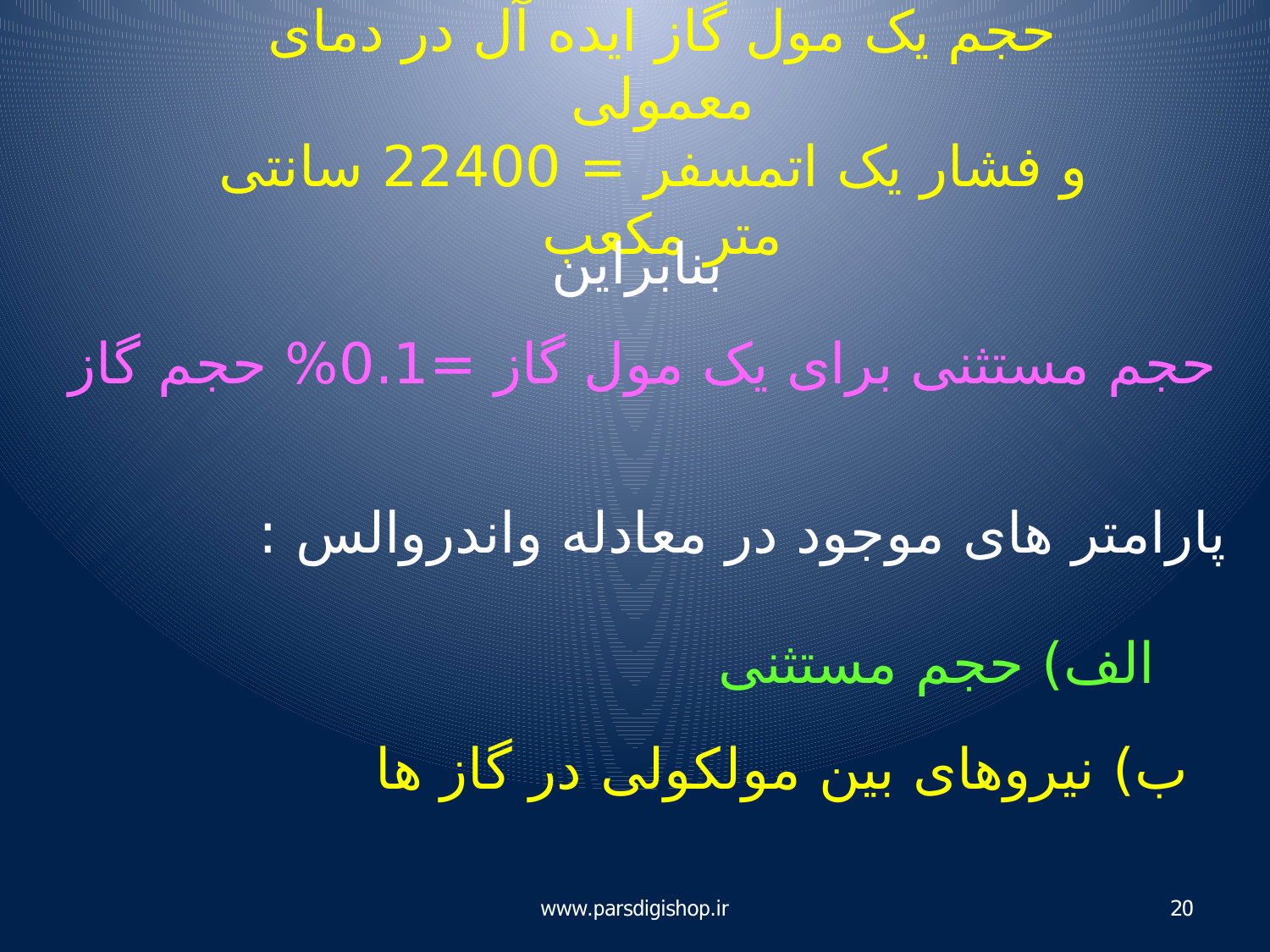

حجم یک مول گاز ایده آل در دمای معمولی
 و فشار یک اتمسفر = 22400 سانتی متر مکعب
بنابراین
حجم مستثنی برای یک مول گاز =0.1% حجم گاز
پارامتر های موجود در معادله واندروالس :
الف) حجم مستثنی
ب) نیروهای بین مولکولی در گاز ها
www.parsdigishop.ir
20